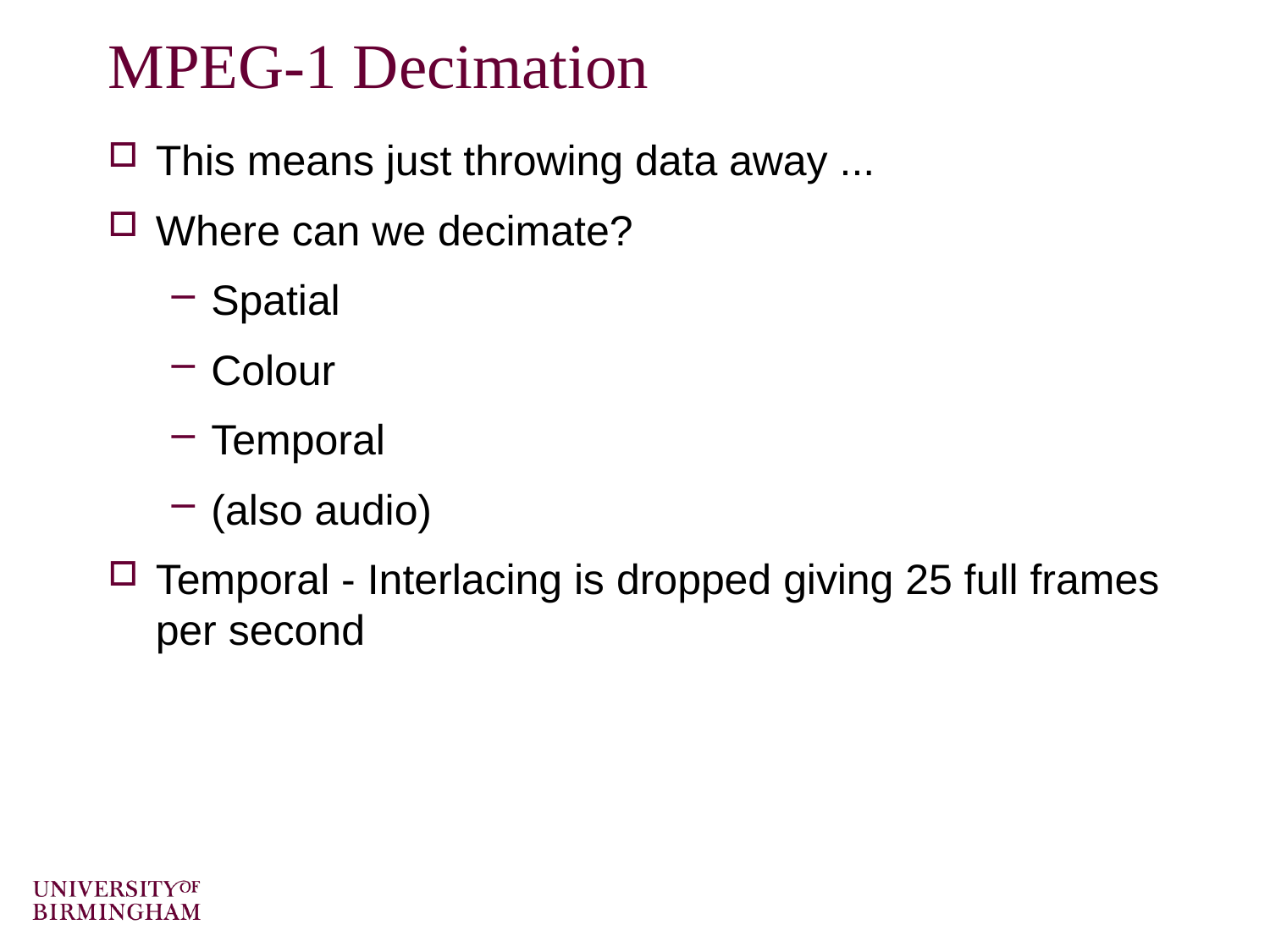

# MPEG-1 Decimation
This means just throwing data away ...
Where can we decimate?
Spatial
Colour
Temporal
(also audio)
Temporal - Interlacing is dropped giving 25 full frames per second